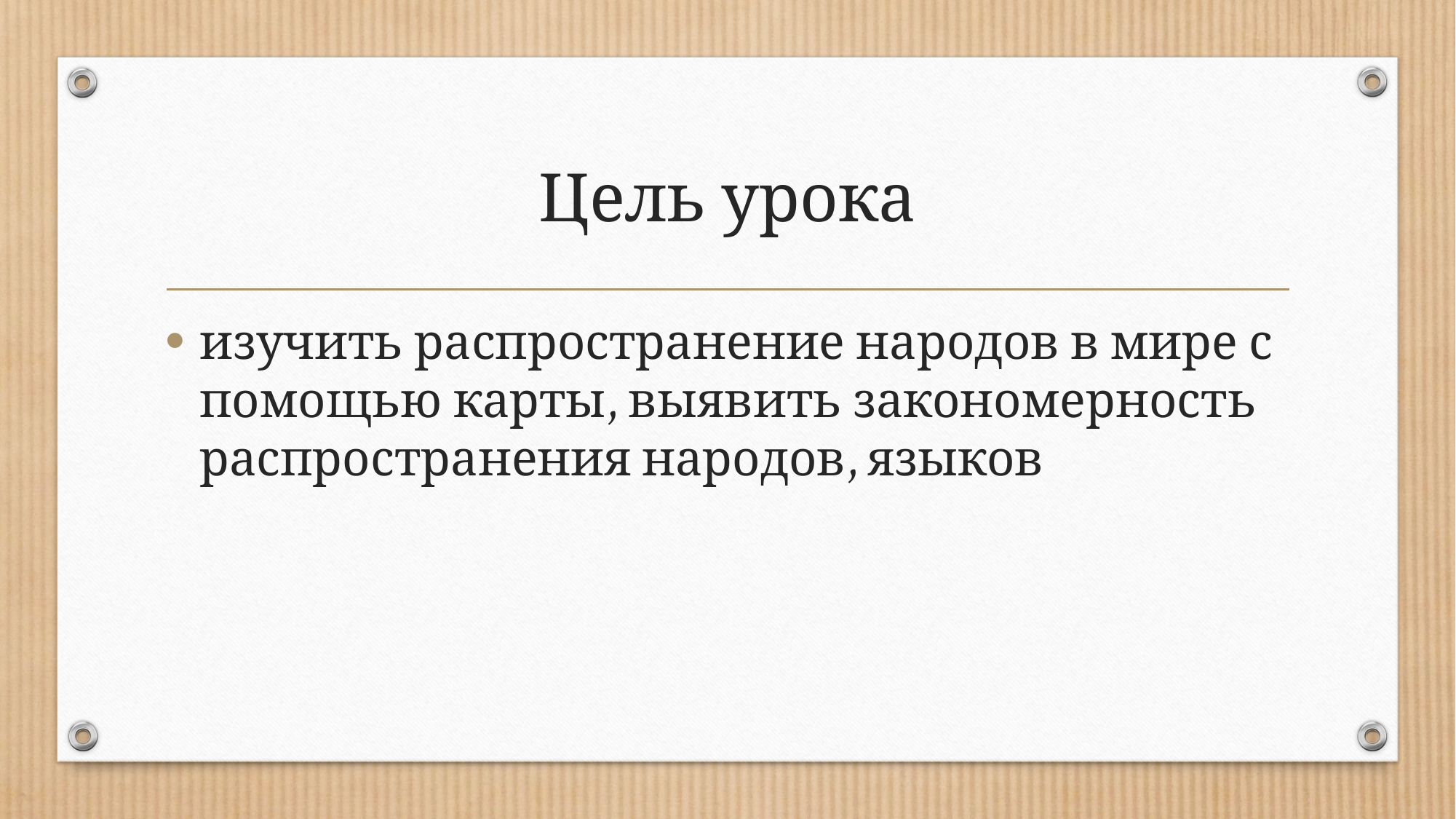

# Цель урока
изучить распространение народов в мире с помощью карты, выявить закономерность распространения народов, языков